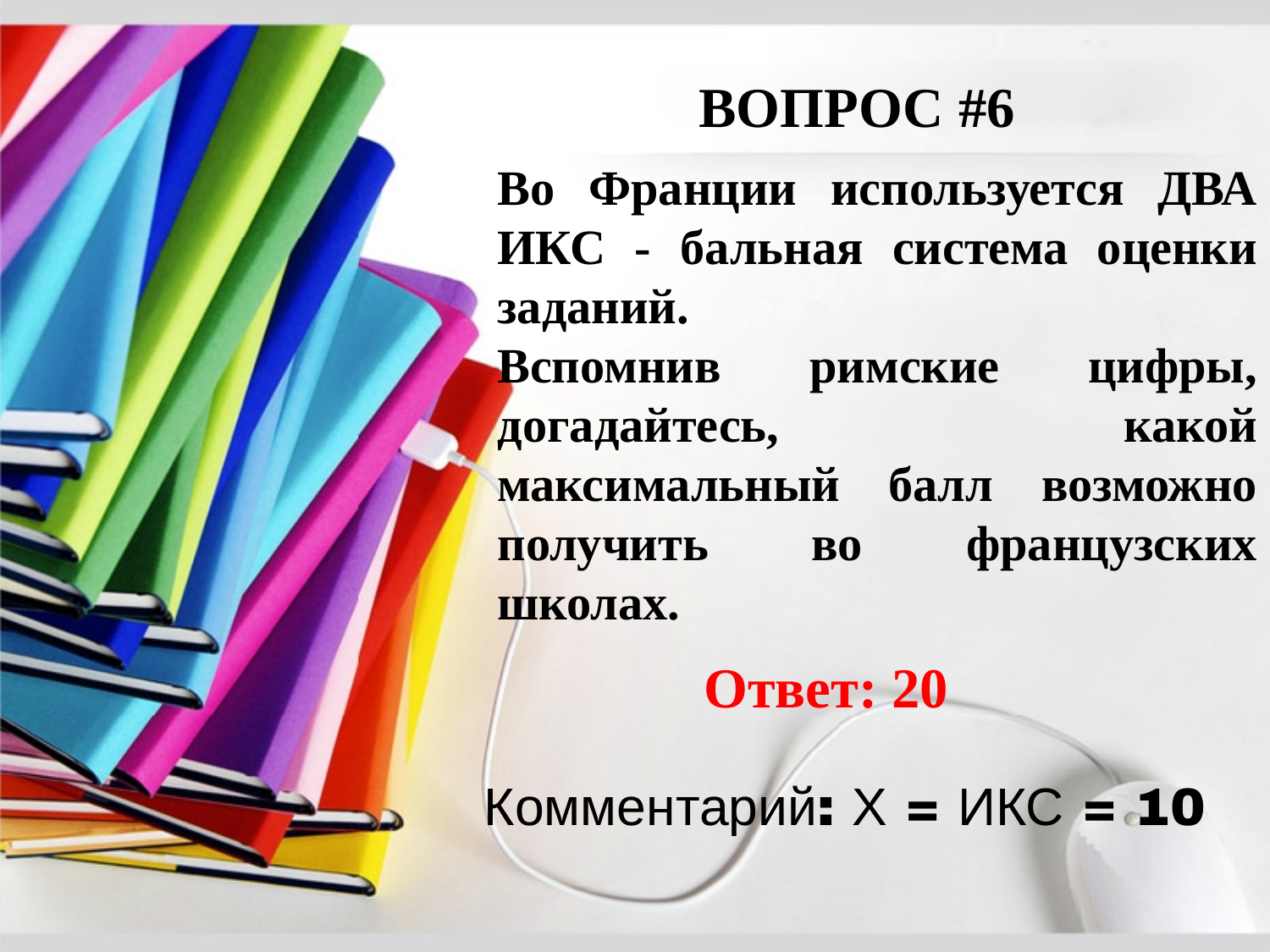

ВОПРОС #6
Во Франции используется ДВА ИКС - бальная система оценки заданий.
Вспомнив римские цифры, догадайтесь, какой максимальный балл возможно получить во французских школах.
Ответ: 20
Комментарий: Х = ИКС = 10